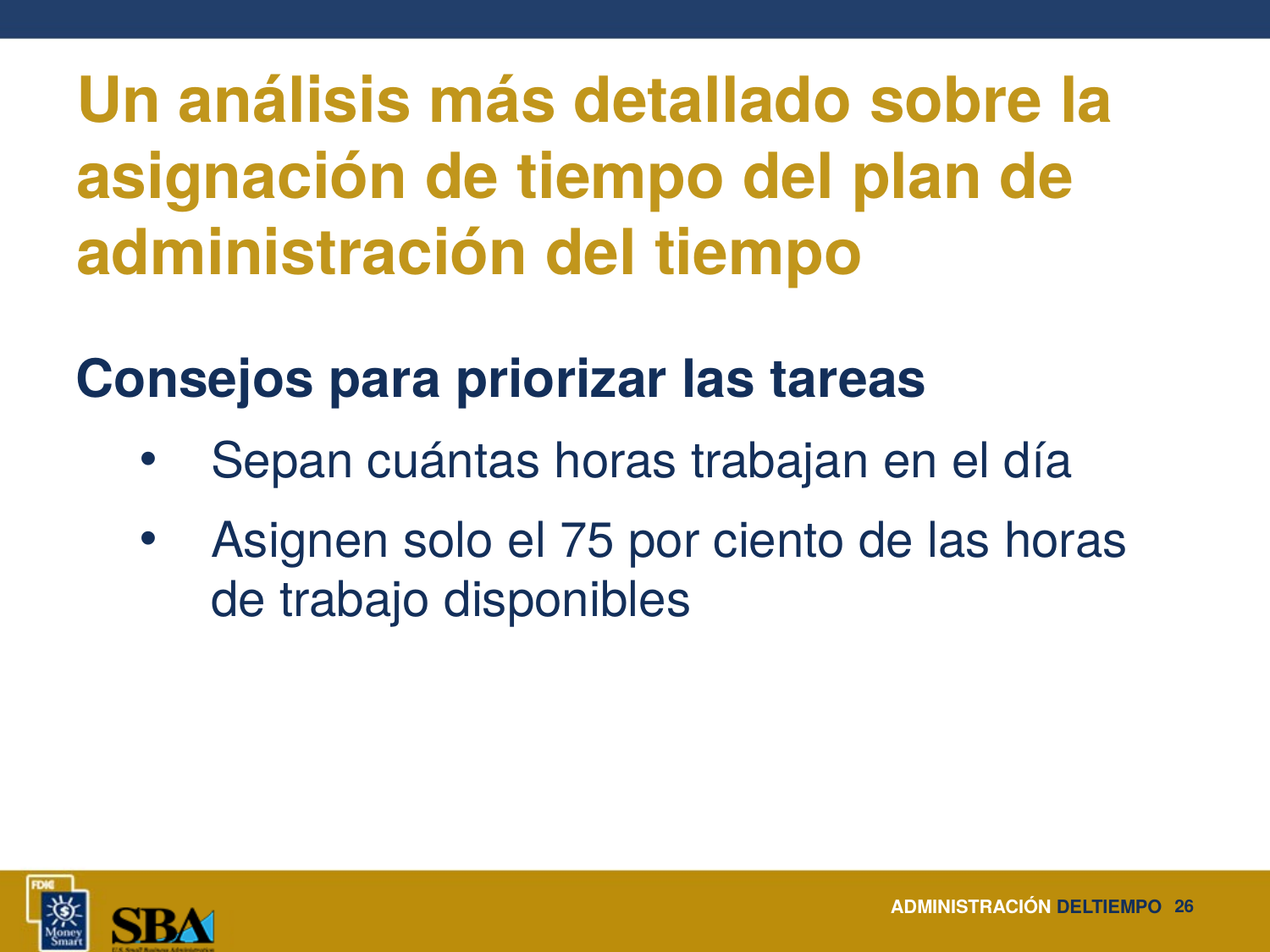

# Un análisis más detallado sobre la asignación de tiempo del plan de administración del tiempo
Consejos para priorizar las tareas
Sepan cuántas horas trabajan en el día
Asignen solo el 75 por ciento de las horas de trabajo disponibles